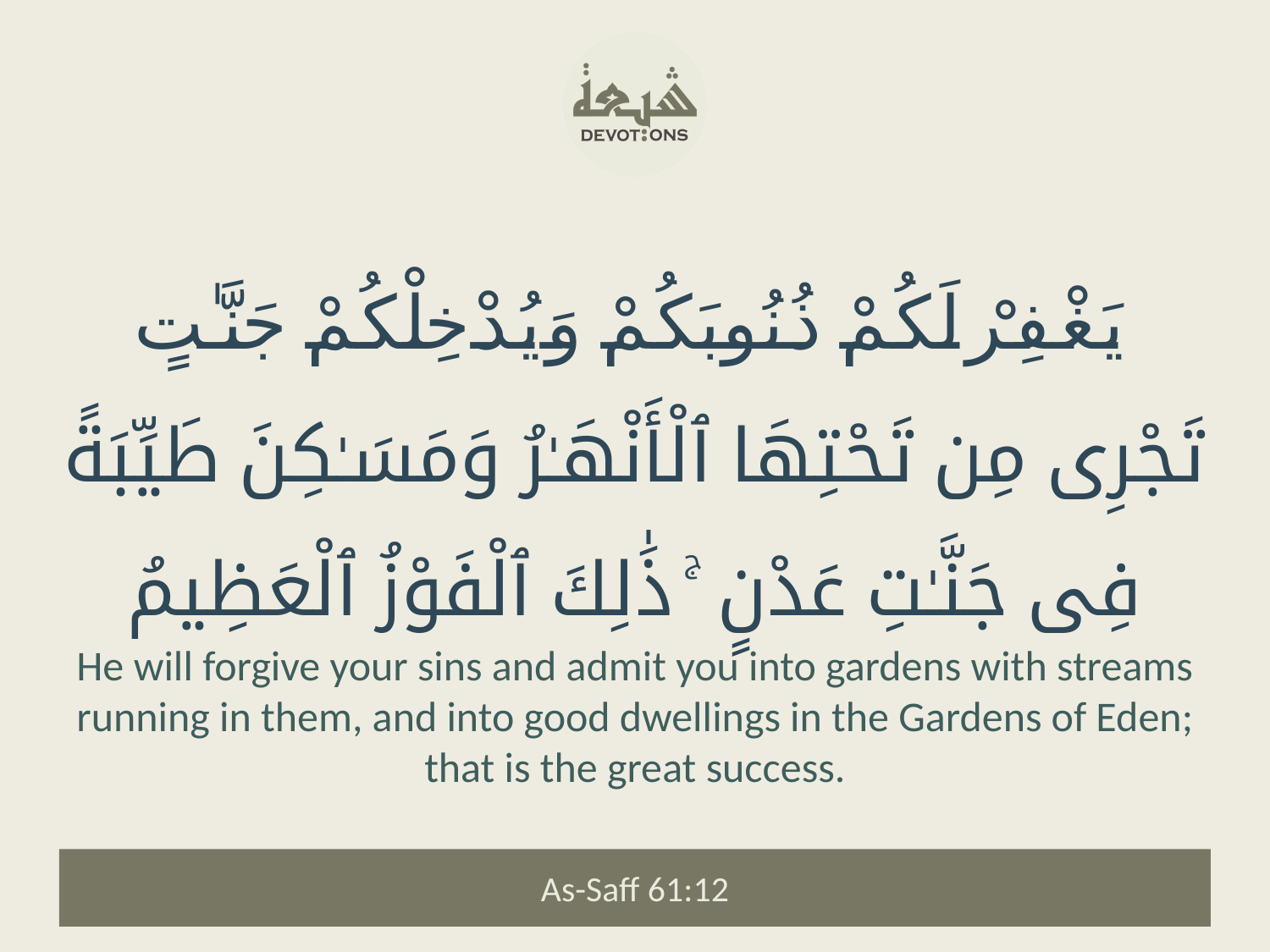

يَغْفِرْ لَكُمْ ذُنُوبَكُمْ وَيُدْخِلْكُمْ جَنَّـٰتٍ تَجْرِى مِن تَحْتِهَا ٱلْأَنْهَـٰرُ وَمَسَـٰكِنَ طَيِّبَةً فِى جَنَّـٰتِ عَدْنٍ ۚ ذَٰلِكَ ٱلْفَوْزُ ٱلْعَظِيمُ
He will forgive your sins and admit you into gardens with streams running in them, and into good dwellings in the Gardens of Eden; that is the great success.
As-Saff 61:12